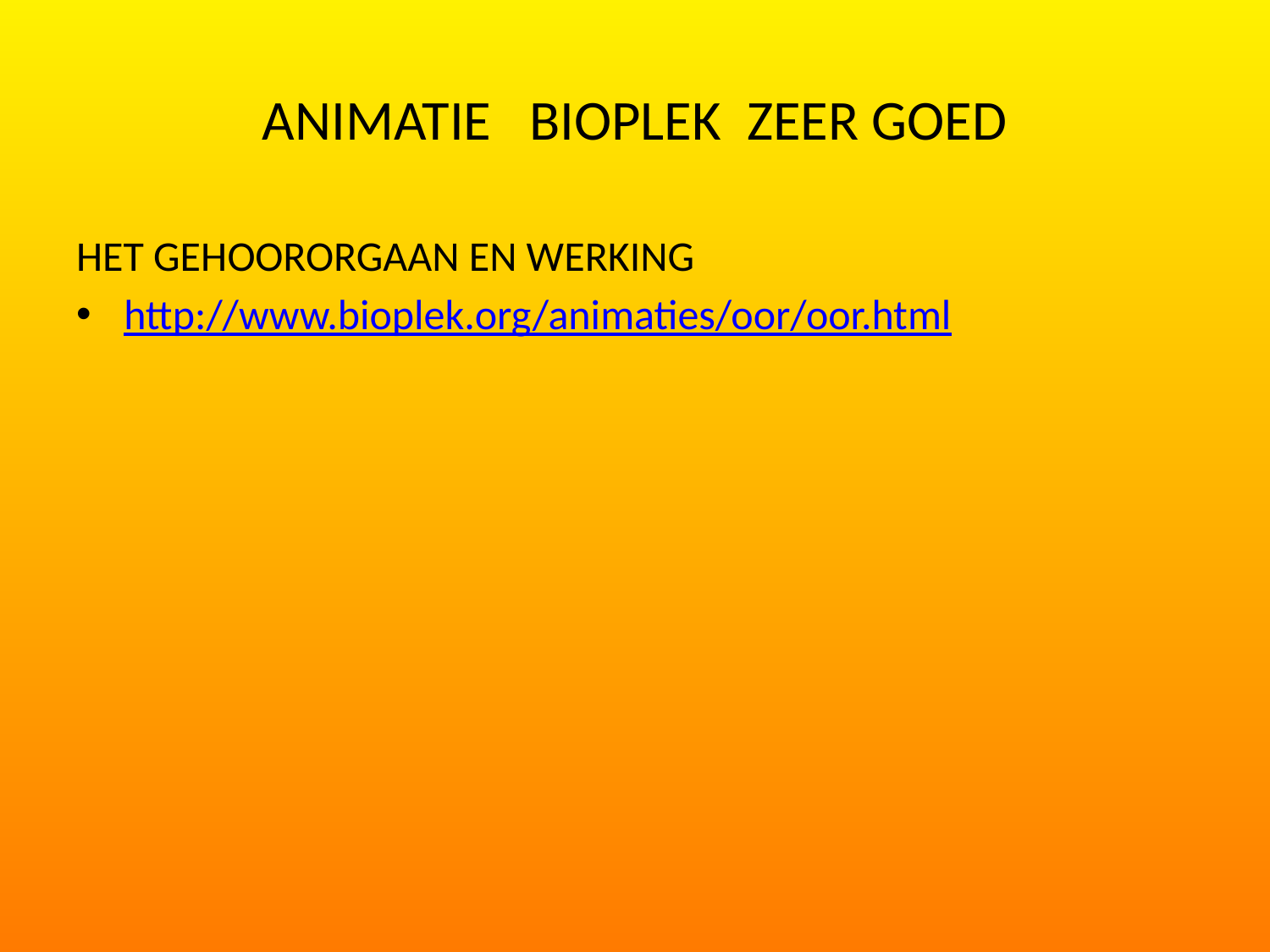

# ANIMATIE   BIOPLEK  ZEER GOED
HET GEHOORORGAAN EN WERKING
http://www.bioplek.org/animaties/oor/oor.html